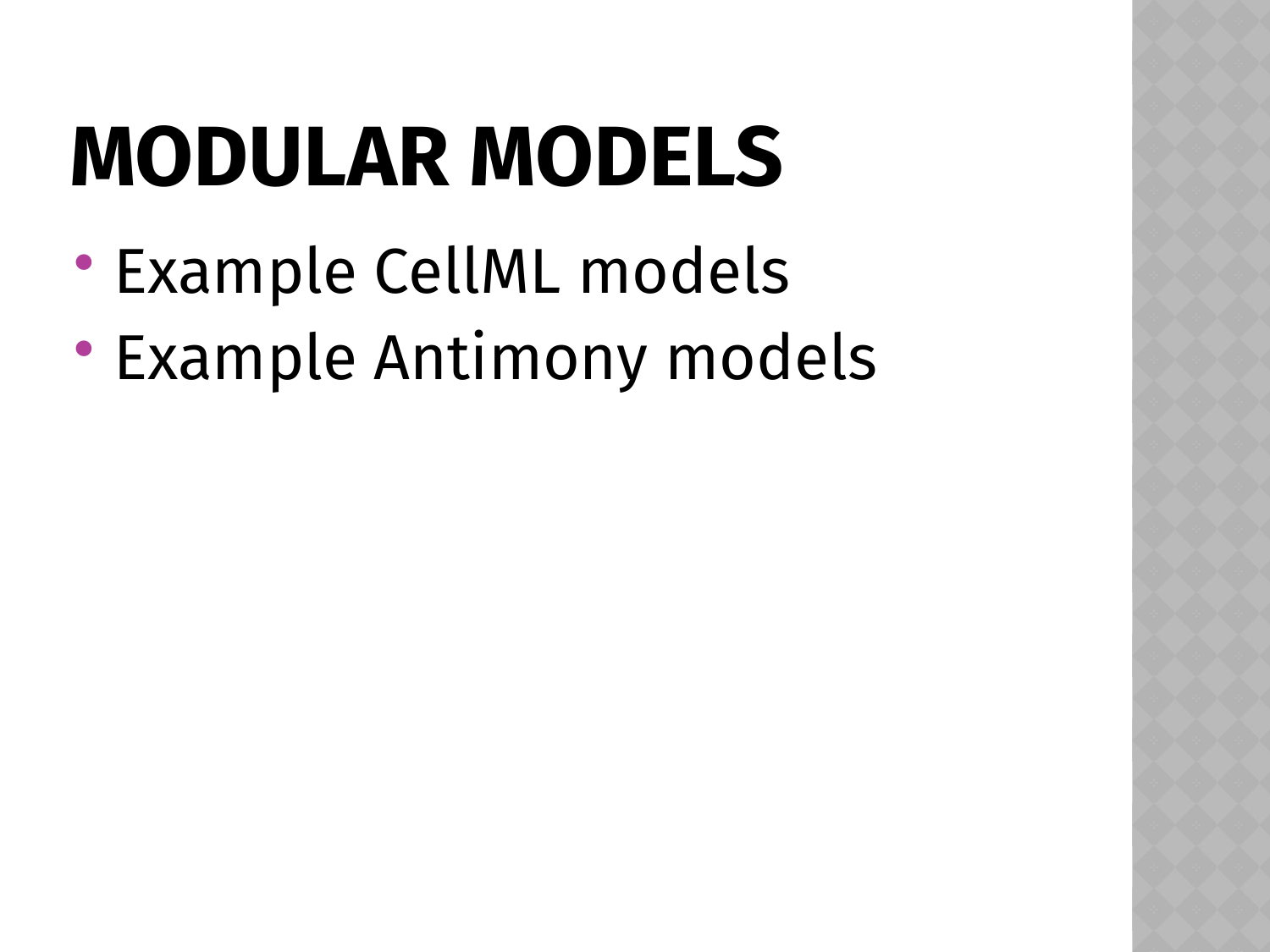

# Modular Models
Example CellML models
Example Antimony models